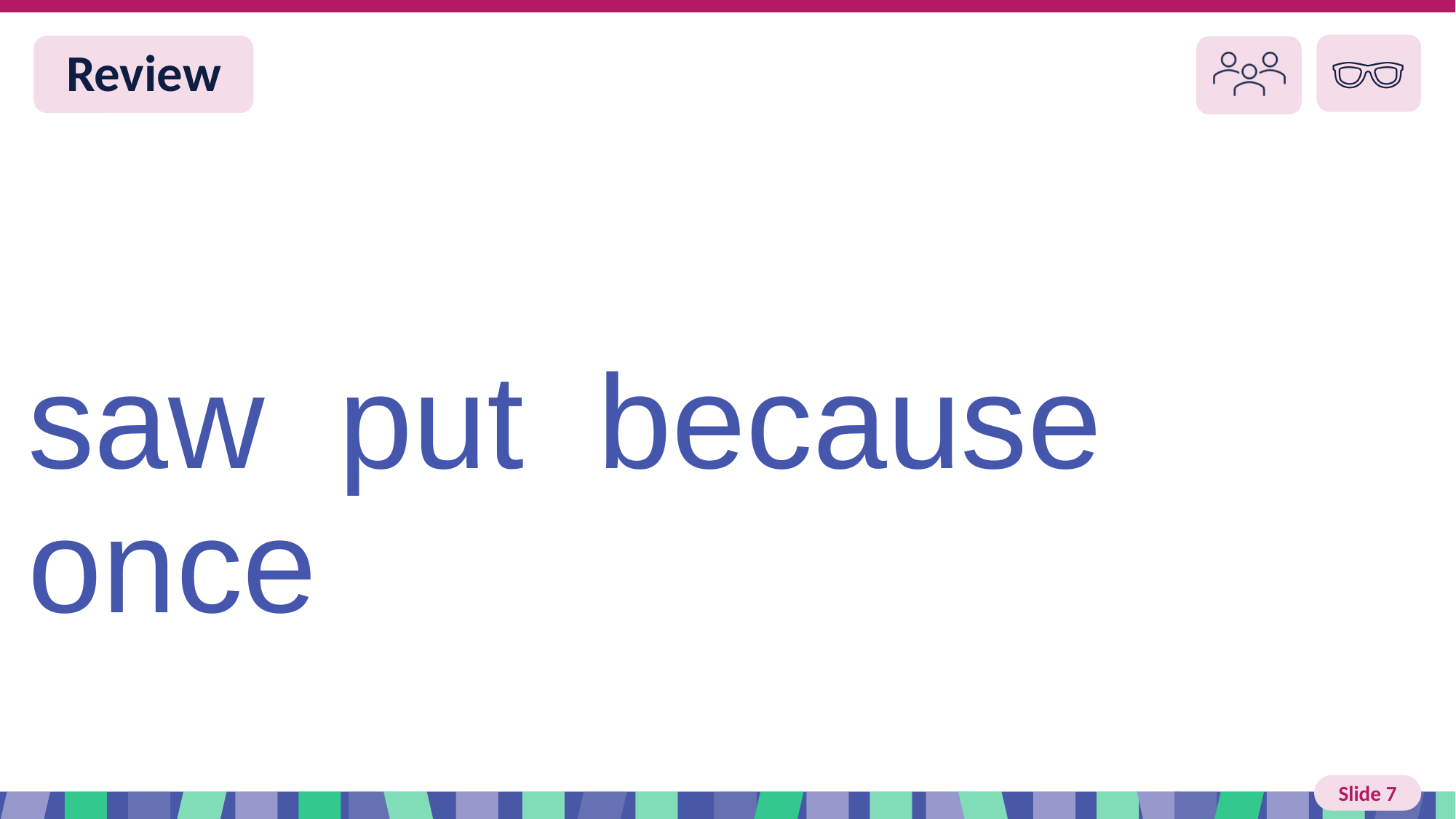

# Slide 8 Review
saw  put  because  once